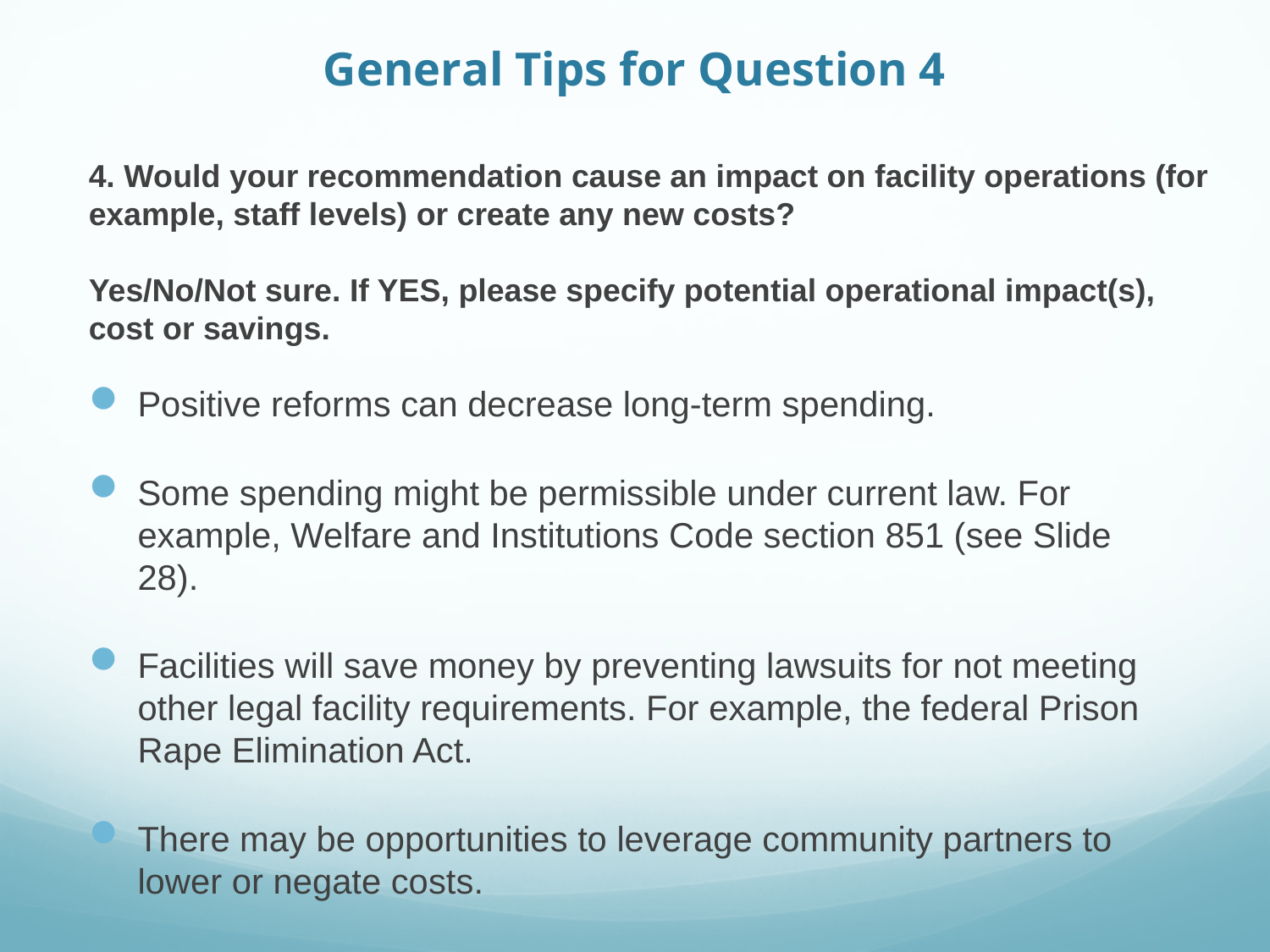

# General Tips for Question 4
4. Would your recommendation cause an impact on facility operations (for example, staff levels) or create any new costs?

Yes/No/Not sure. If YES, please specify potential operational impact(s), cost or savings.

Positive reforms can decrease long-term spending.
Some spending might be permissible under current law. For example, Welfare and Institutions Code section 851 (see Slide 28).
Facilities will save money by preventing lawsuits for not meeting other legal facility requirements. For example, the federal Prison Rape Elimination Act.
There may be opportunities to leverage community partners to lower or negate costs.